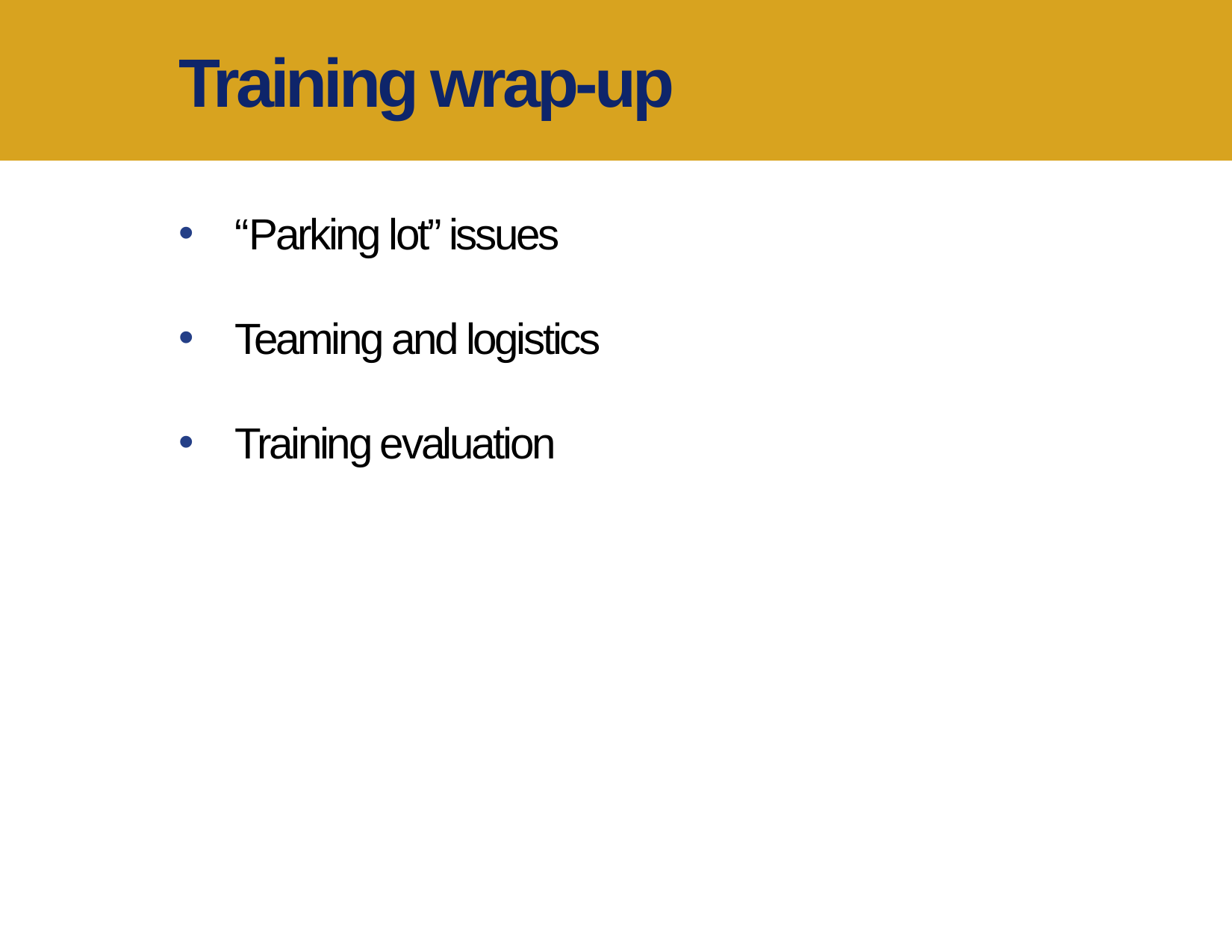

Training wrap-up
“Parking lot” issues

Teaming and logistics

Training evaluation